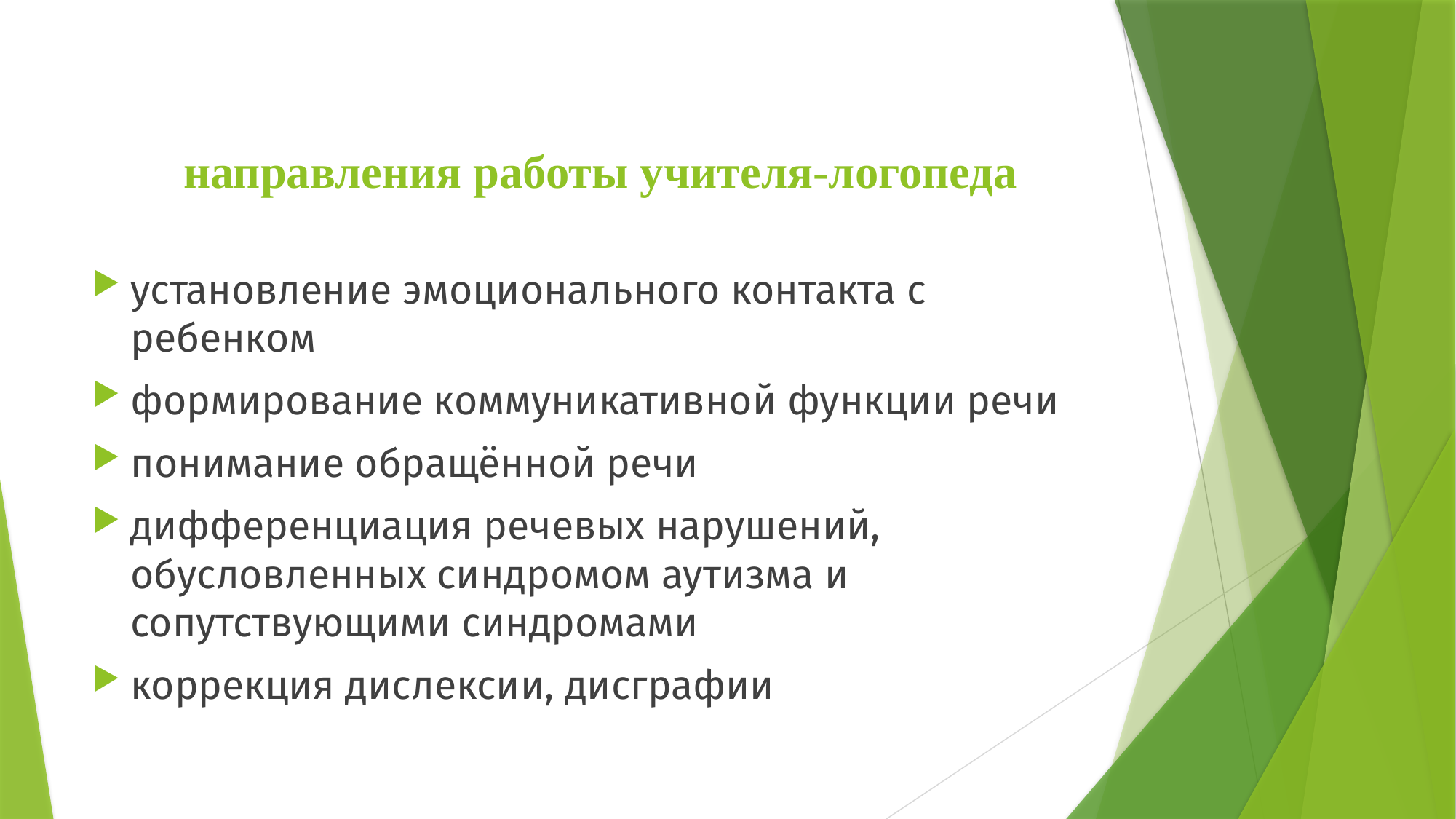

# направления работы учителя-логопеда
установление эмоционального контакта с ребенком
формирование коммуникативной функции речи
понимание обращённой речи
дифференциация речевых нарушений, обусловленных синдромом аутизма и сопутствующими синдромами
коррекция дислексии, дисграфии